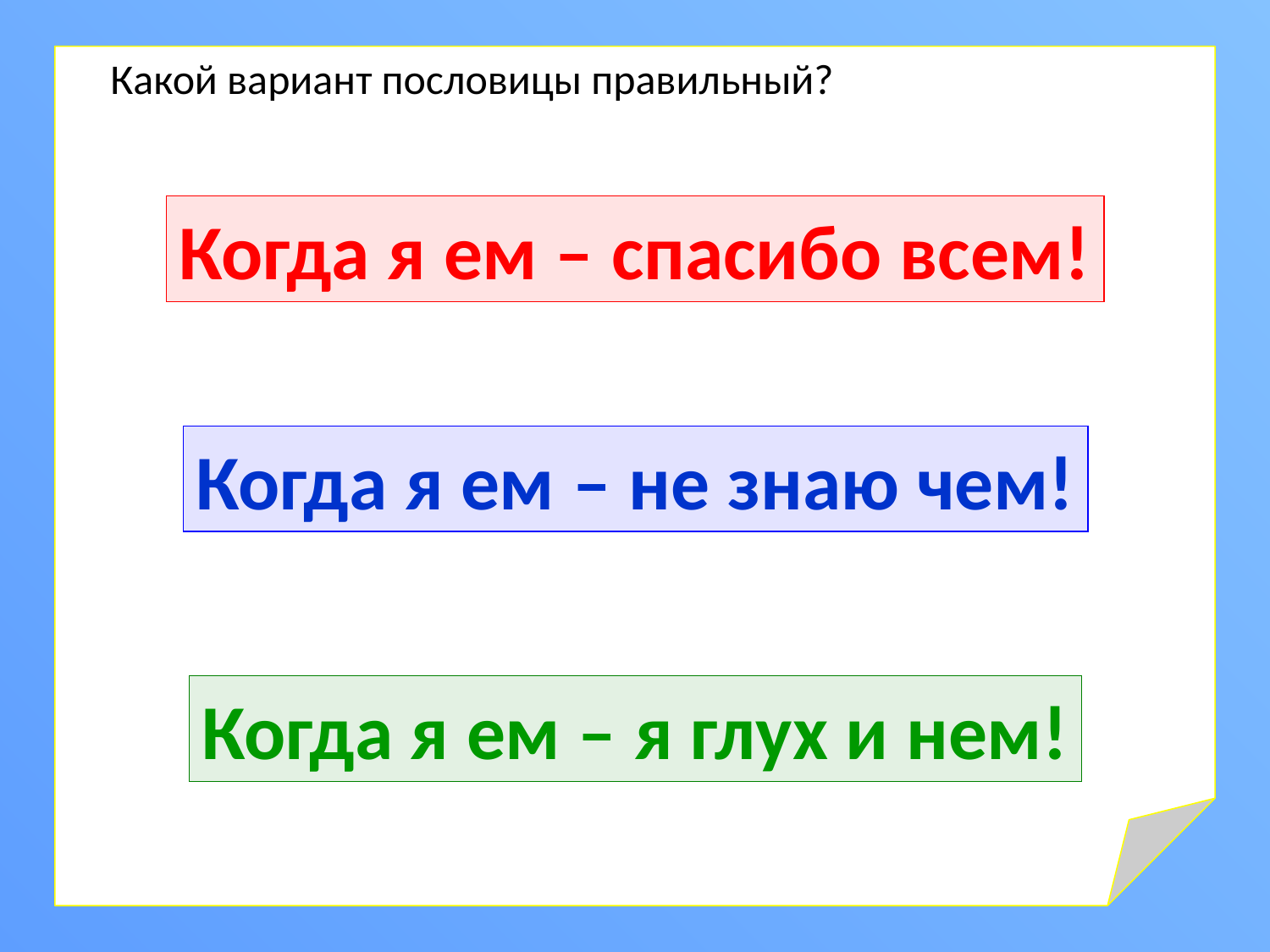

Какой вариант пословицы правильный?

Когда я ем – спасибо всем!
Когда я ем – не знаю чем!
Когда я ем – я глух и нем!